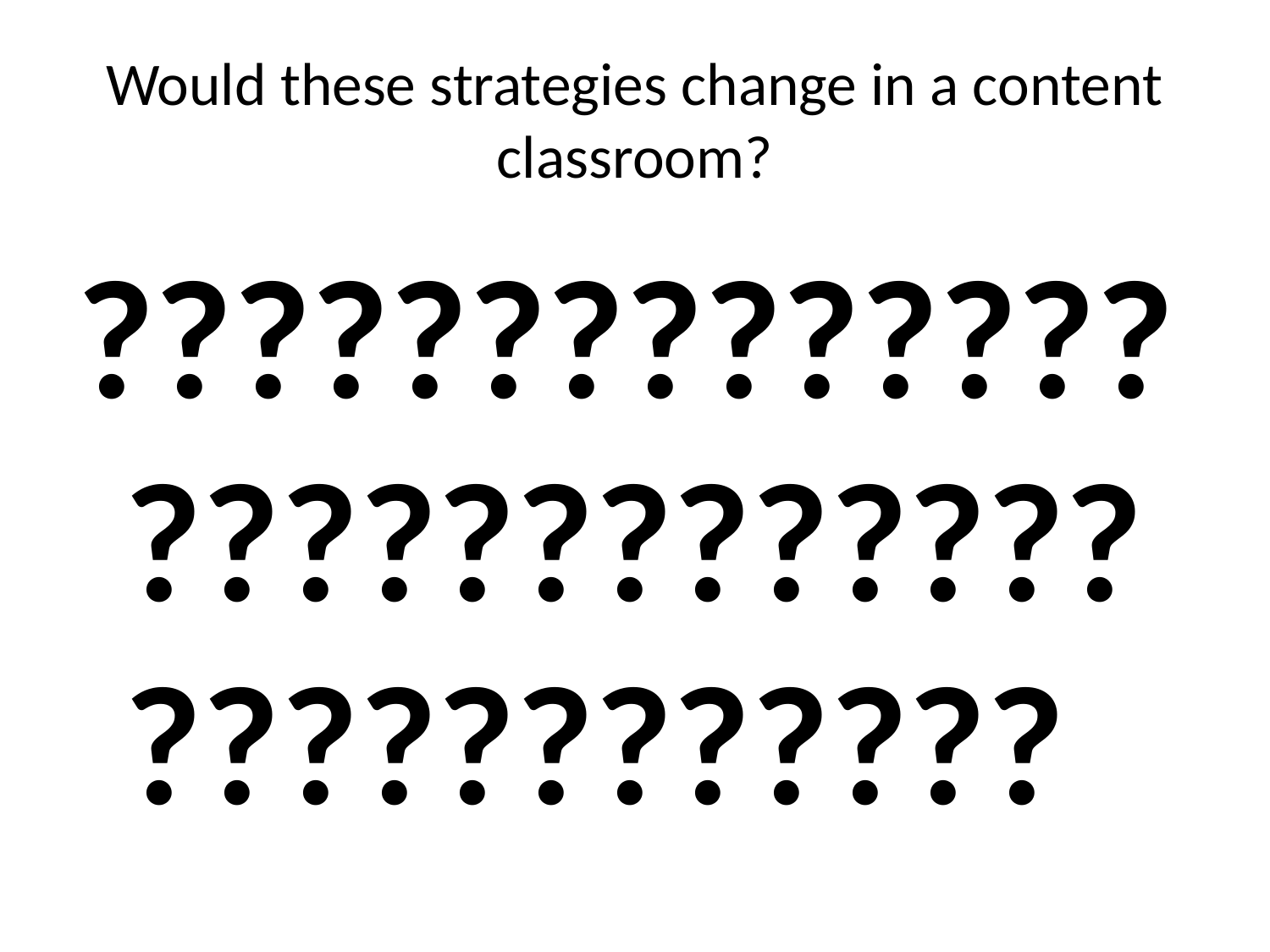

# Would these strategies change in a content classroom?
???????????????????????????????????????